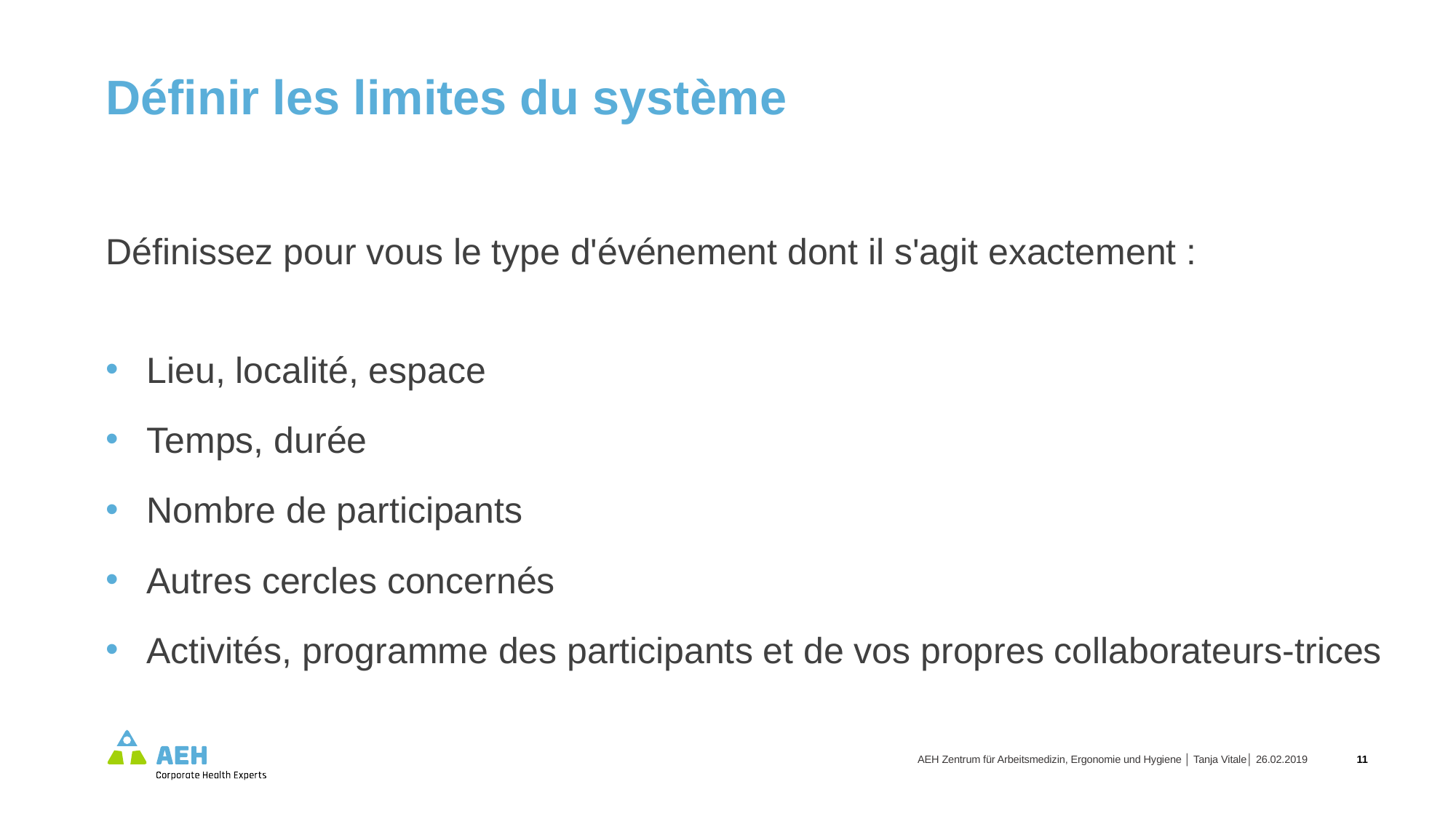

Définir les limites du système
Définissez pour vous le type d'événement dont il s'agit exactement :

Lieu, localité, espace
Temps, durée
Nombre de participants
Autres cercles concernés
Activités, programme des participants et de vos propres collaborateurs-trices
AEH Zentrum für Arbeitsmedizin, Ergonomie und Hygiene │ Tanja Vitale│ 26.02.2019